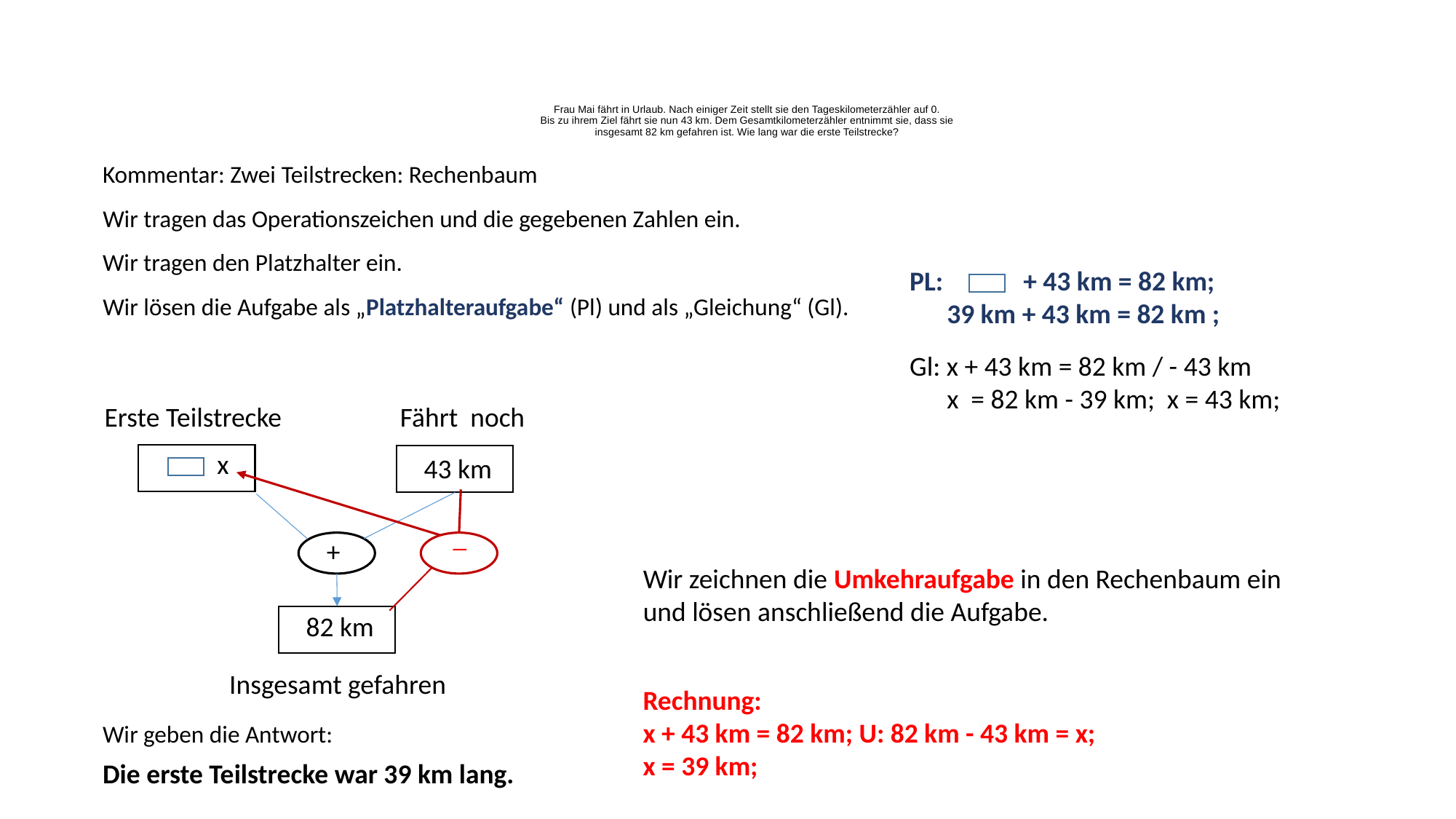

# Frau Mai fährt in Urlaub. Nach einiger Zeit stellt sie den Tageskilometerzähler auf 0. Bis zu ihrem Ziel fährt sie nun 43 km. Dem Gesamtkilometerzähler entnimmt sie, dass sie insgesamt 82 km gefahren ist. Wie lang war die erste Teilstrecke?
Kommentar: Zwei Teilstrecken: Rechenbaum
Wir tragen das Operationszeichen und die gegebenen Zahlen ein.
Wir tragen den Platzhalter ein.
PL:             + 43 km = 82 km;
      39 km + 43 km = 82 km ;

Wir lösen die Aufgabe als „Platzhalteraufgabe“ (Pl) und als „Gleichung“ (Gl).

Gl: x + 43 km = 82 km / - 43 km
      x  = 82 km - 39 km;  x = 43 km;
 Erste Teilstrecke
Fährt  noch
x

43 km

_
+

Wir zeichnen die Umkehraufgabe in den Rechenbaum ein und lösen anschließend die Aufgabe.
82 km

Insgesamt gefahren

Rechnung:
x + 43 km = 82 km; U: 82 km - 43 km = x;
x = 39 km;
Wir geben die Antwort:
Die erste Teilstrecke war 39 km lang.